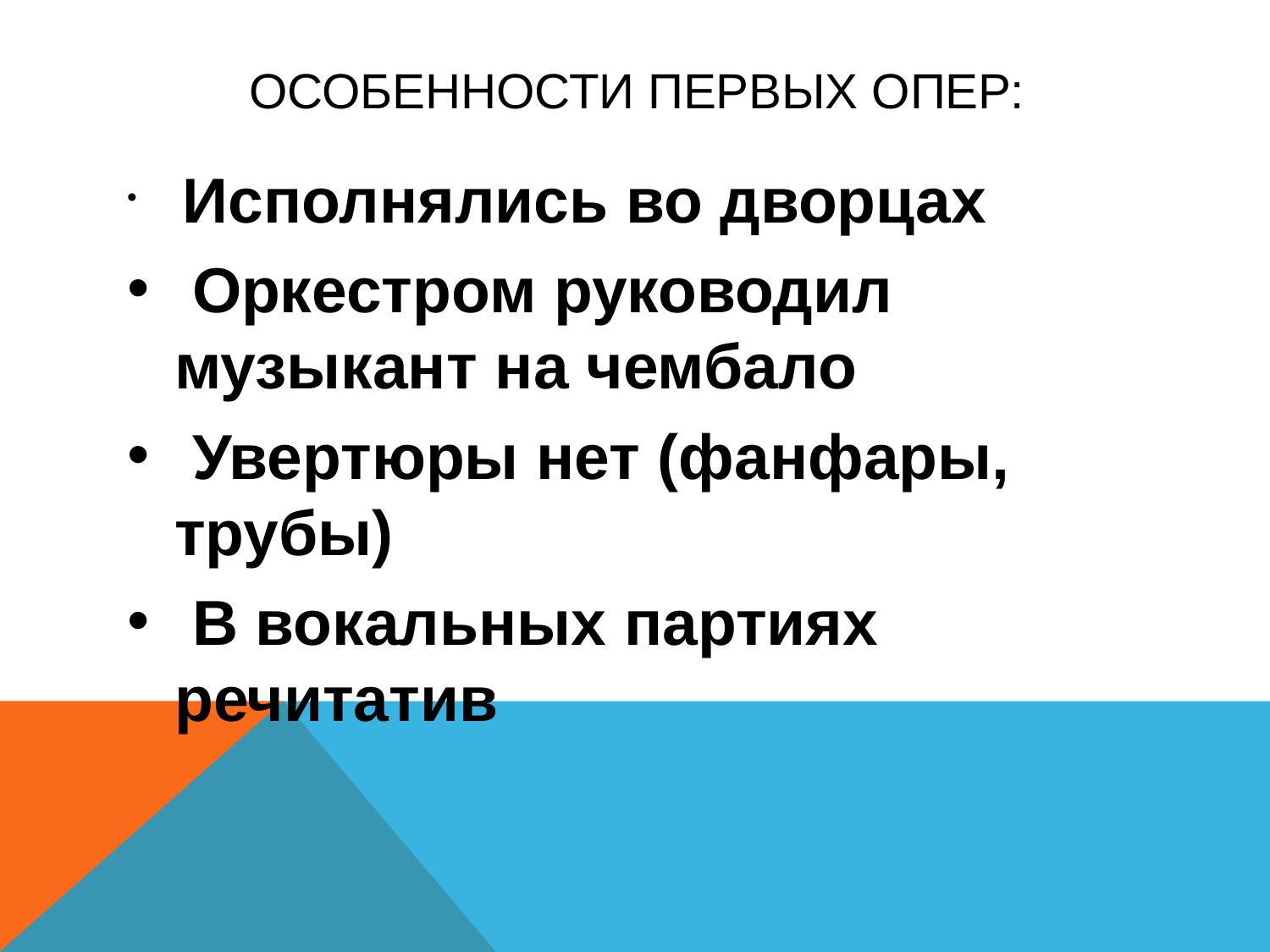

# Особенности первых опер:
 Исполнялись во дворцах
 Оркестром руководил музыкант на чембало
 Увертюры нет (фанфары, трубы)
 В вокальных партиях речитатив